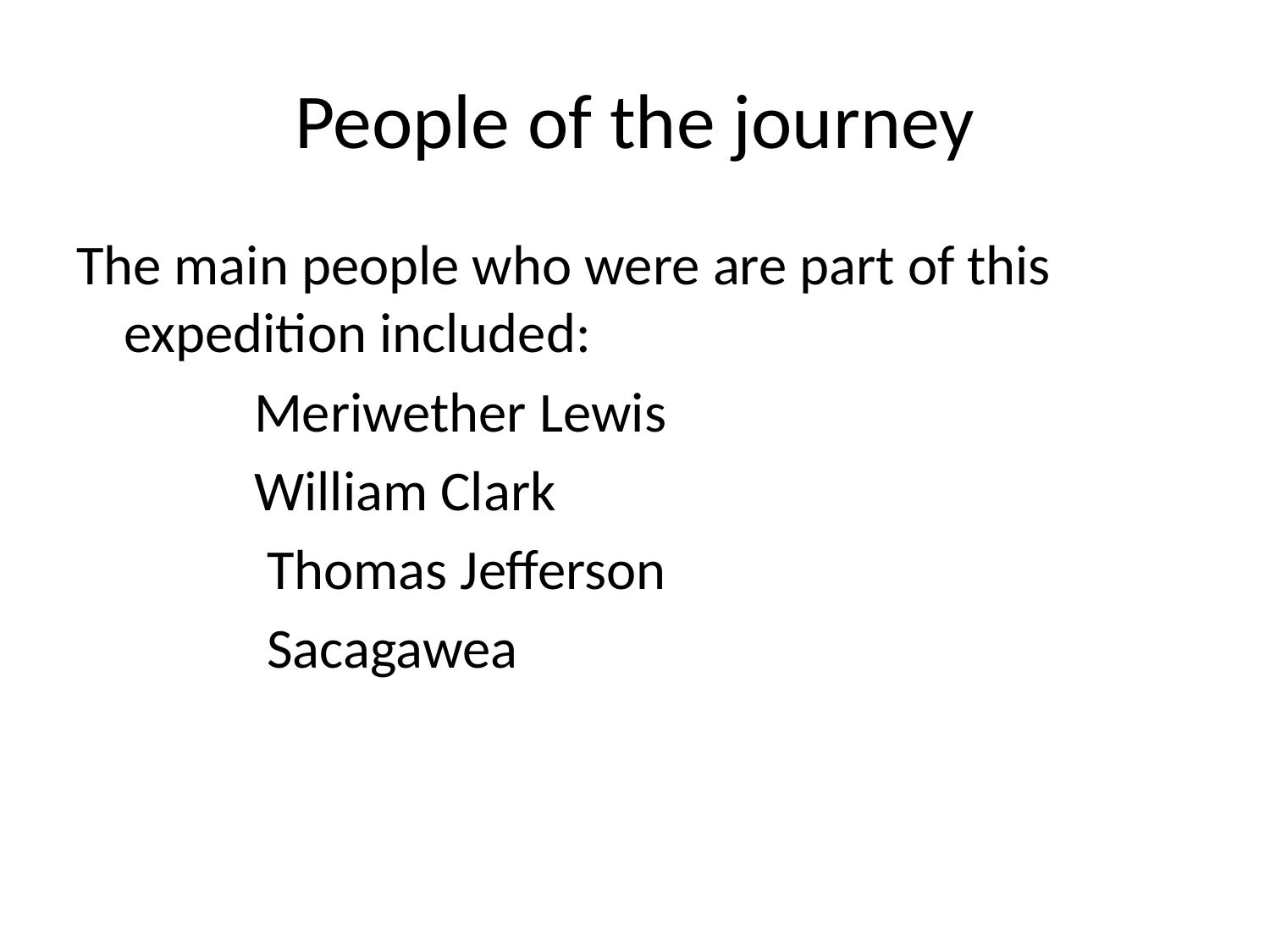

# People of the journey
The main people who were are part of this expedition included:
              Meriwether Lewis
              William Clark
               Thomas Jefferson
               Sacagawea